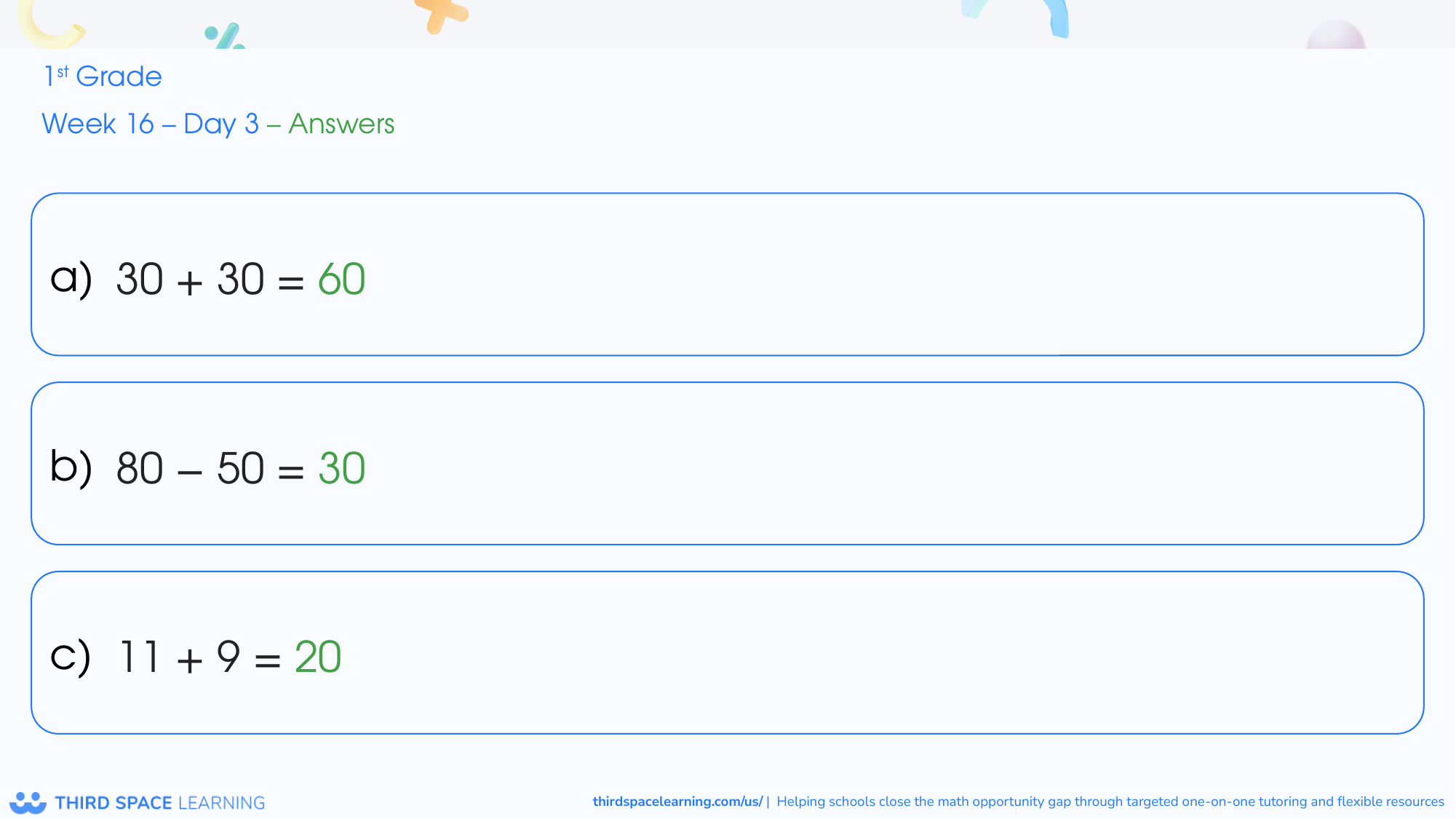

1st Grade
Week 16 – Day 3 – Answers
30 + 30 = 60
80 − 50 = 30
11 + 9 = 20